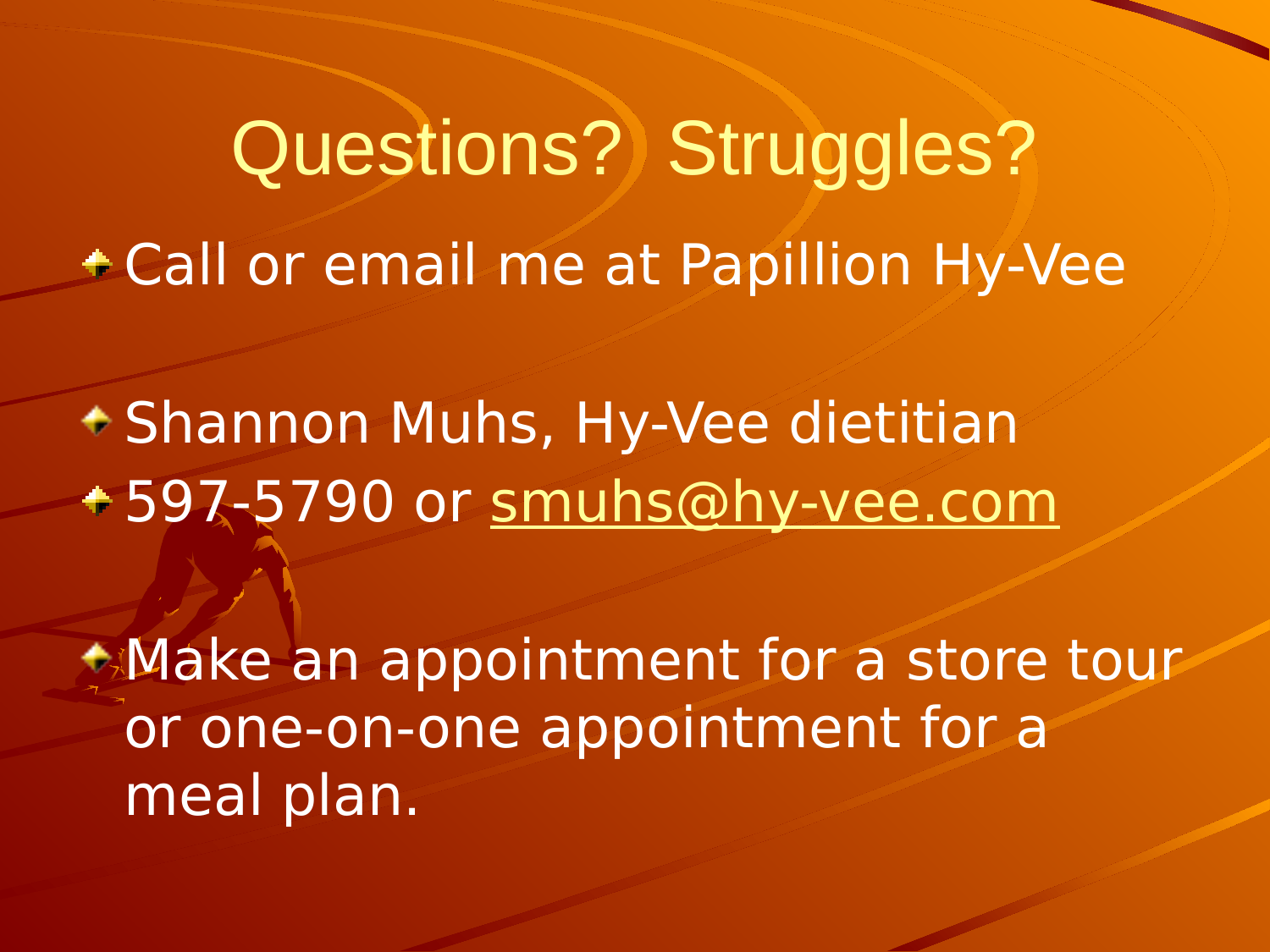

# Questions?  Struggles?
Call or email me at Papillion Hy-Vee

Shannon Muhs, Hy-Vee dietitian
597-5790 or smuhs@hy-vee.com

Make an appointment for a store tour or one-on-one appointment for a meal plan.